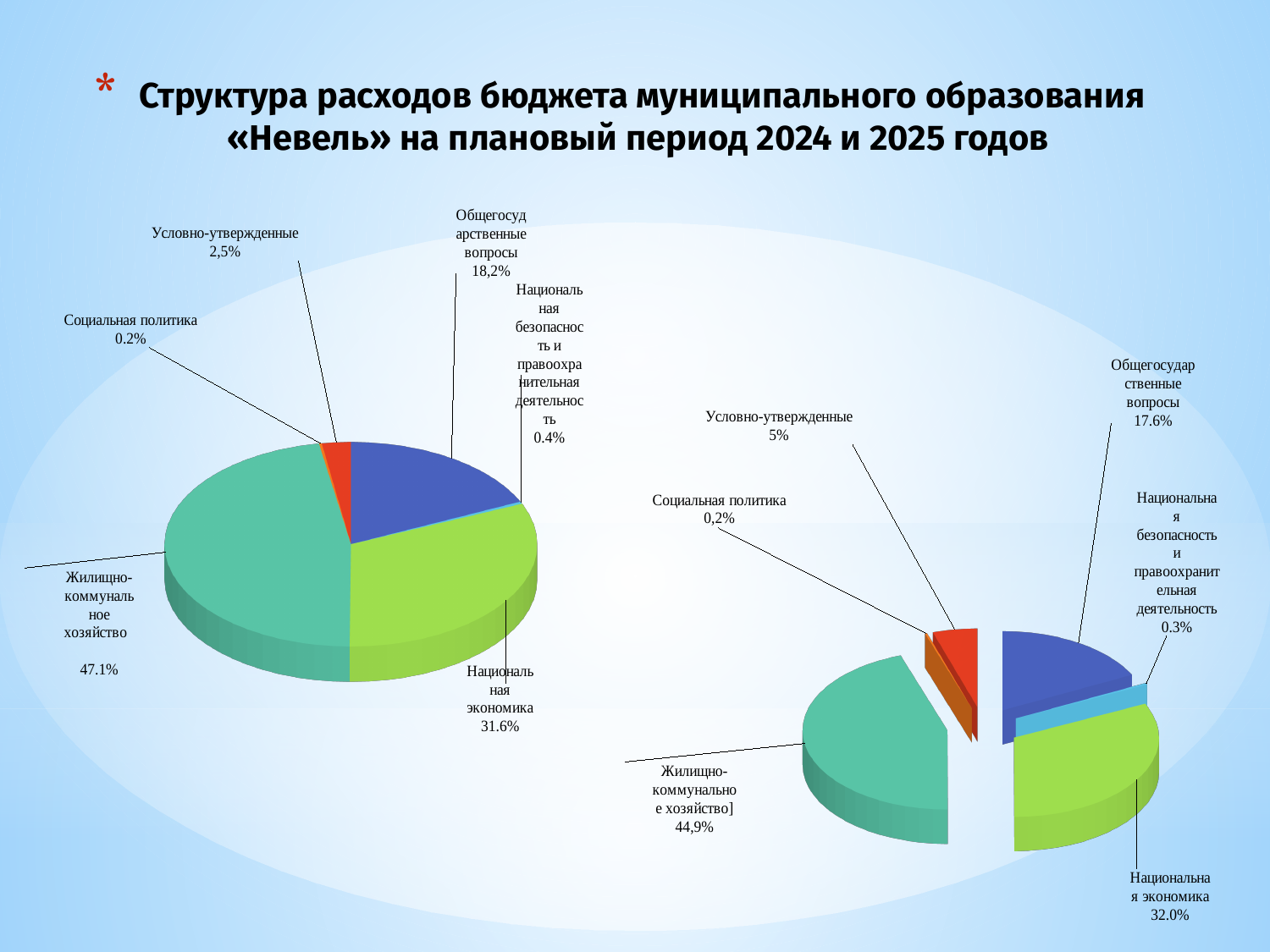

# Структура расходов бюджета муниципального образования «Невель» на плановый период 2024 и 2025 годов

[unsupported chart]

[unsupported chart]